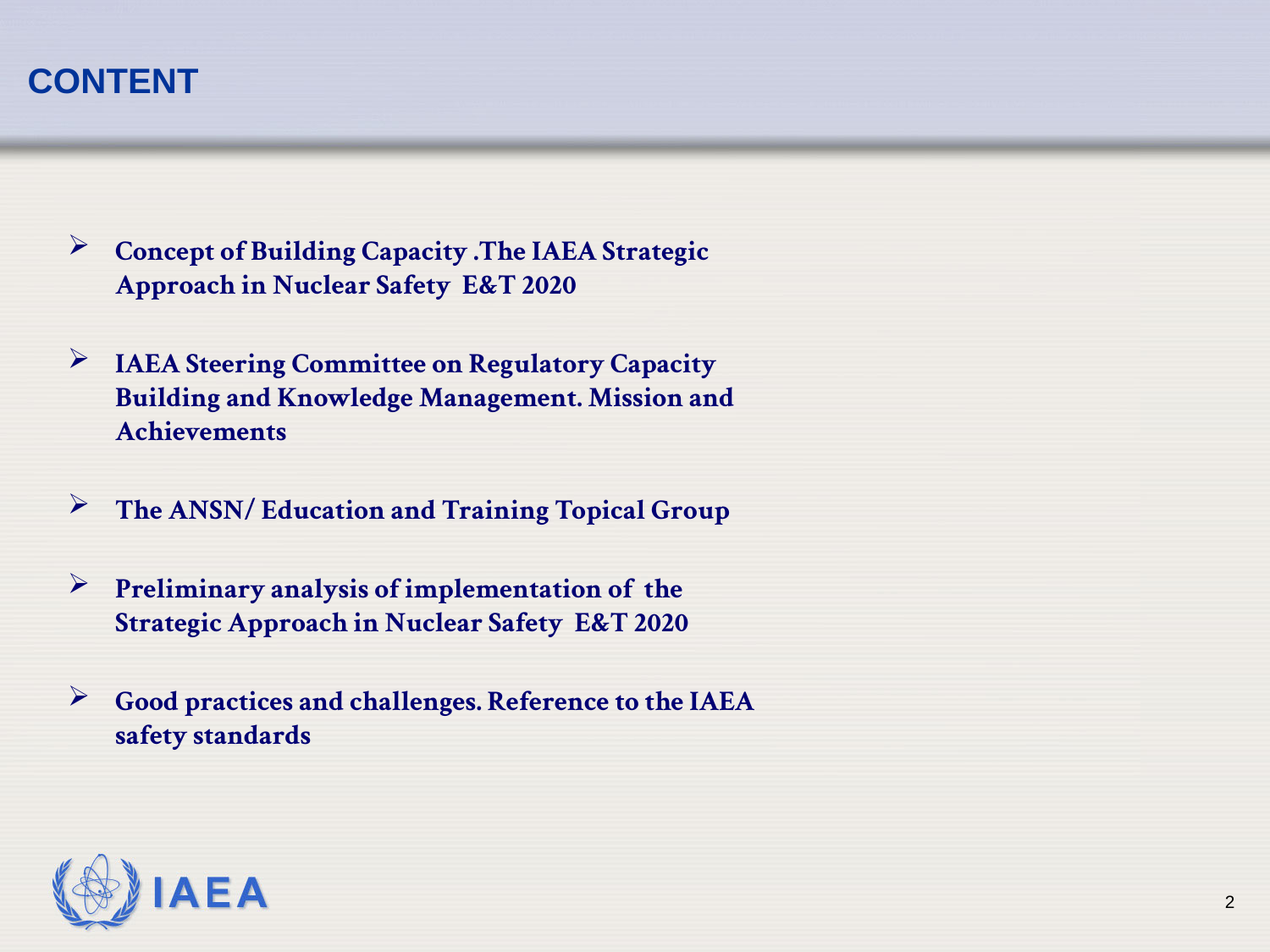

# CONTENT

Concept of Building Capacity .The IAEA Strategic Approach in Nuclear Safety  E&T 2020

IAEA Steering Committee on Regulatory Capacity Building and Knowledge Management. Mission and Achievements

The ANSN/ Education and Training Topical Group

Preliminary analysis of implementation of  the Strategic Approach in Nuclear Safety  E&T 2020

Good practices and challenges. Reference to the IAEA safety standards
2